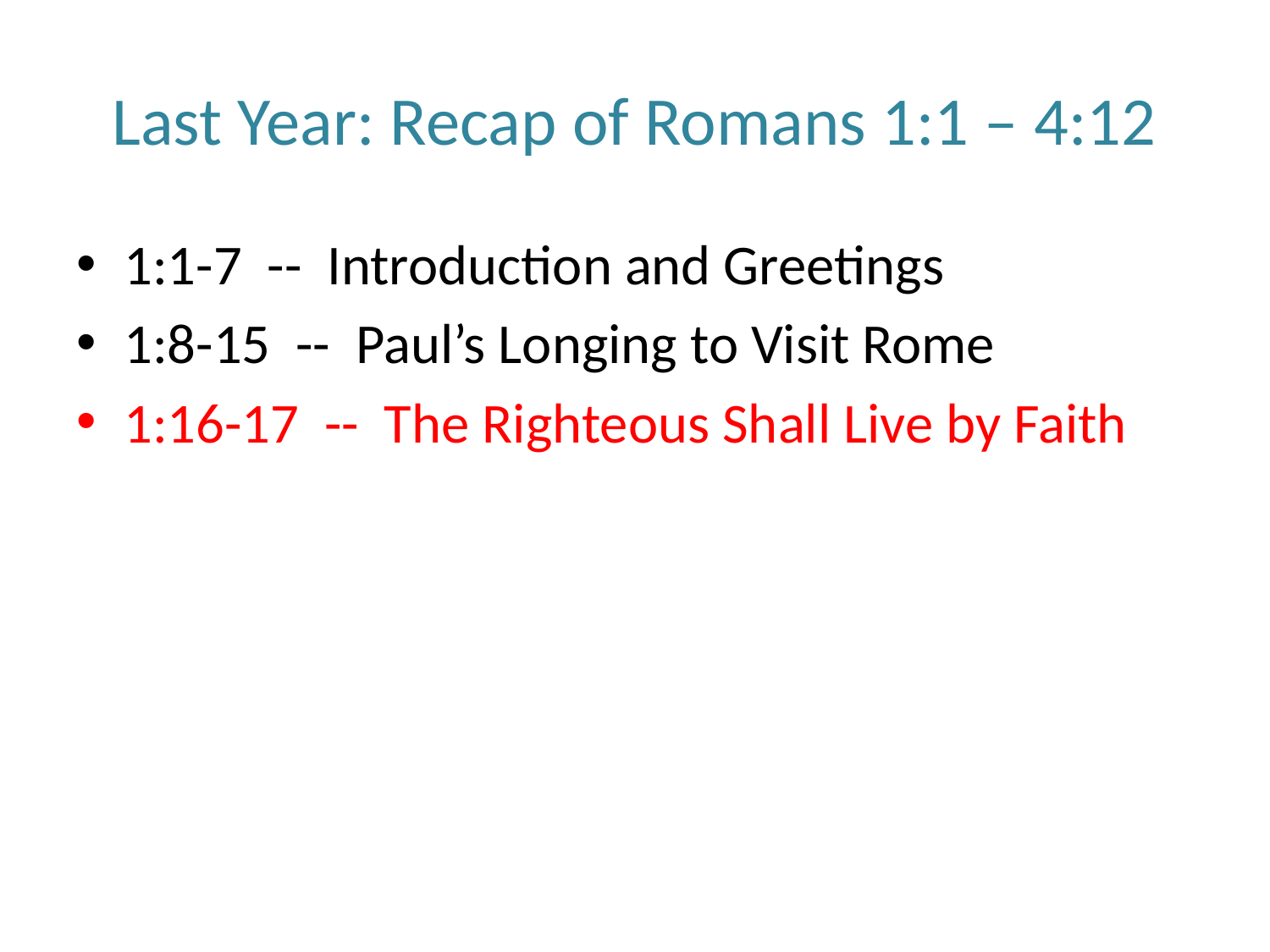

# Last Year: Recap of Romans 1:1 – 4:12
1:1-7  --  Introduction and Greetings
1:8-15  --  Paul’s Longing to Visit Rome
1:16-17  --  The Righteous Shall Live by Faith